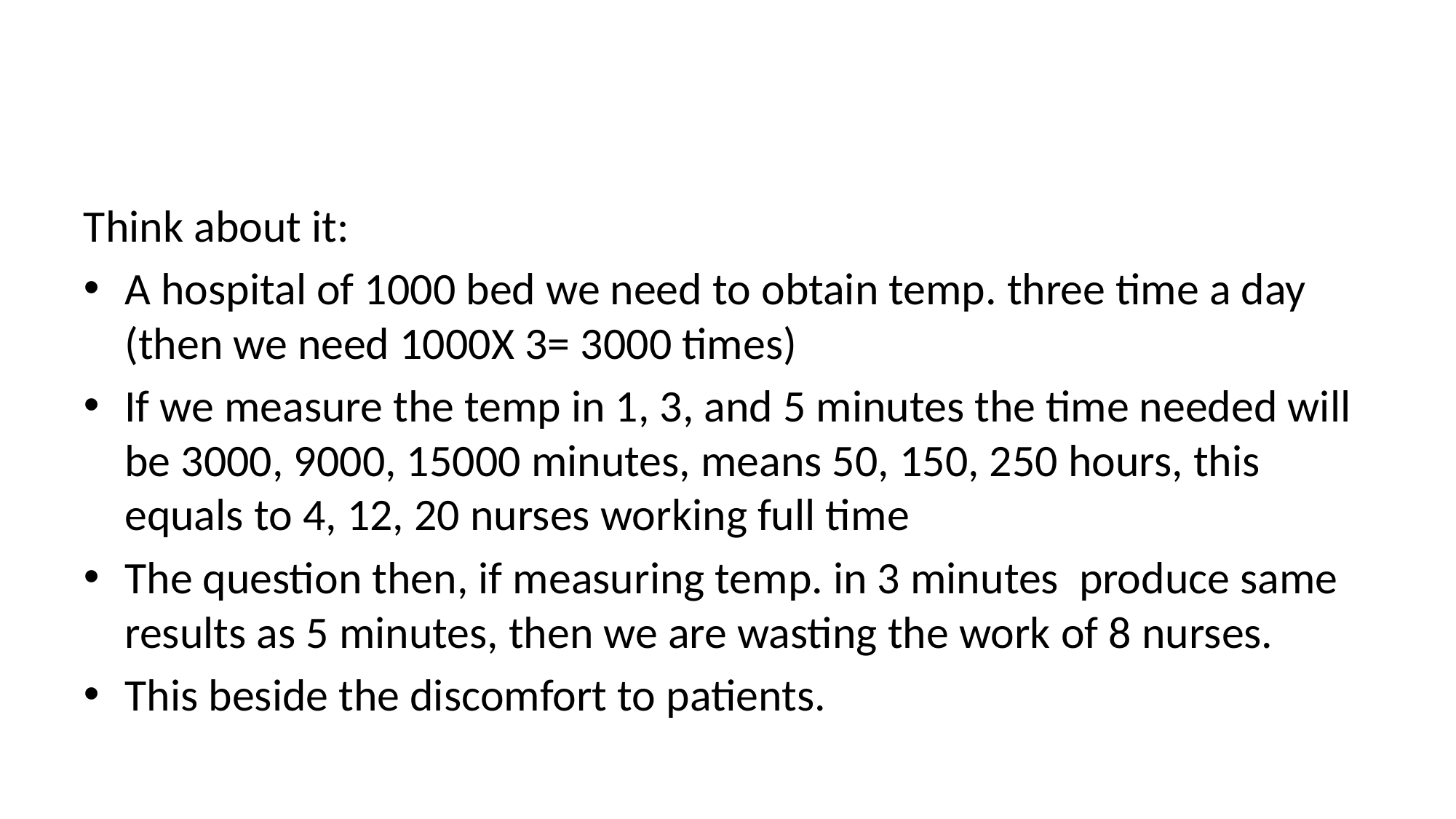

#
Think about it:
A hospital of 1000 bed we need to obtain temp. three time a day (then we need 1000X 3= 3000 times)
If we measure the temp in 1, 3, and 5 minutes the time needed will be 3000, 9000, 15000 minutes, means 50, 150, 250 hours, this equals to 4, 12, 20 nurses working full time
The question then, if measuring temp. in 3 minutes  produce same results as 5 minutes, then we are wasting the work of 8 nurses.
This beside the discomfort to patients.